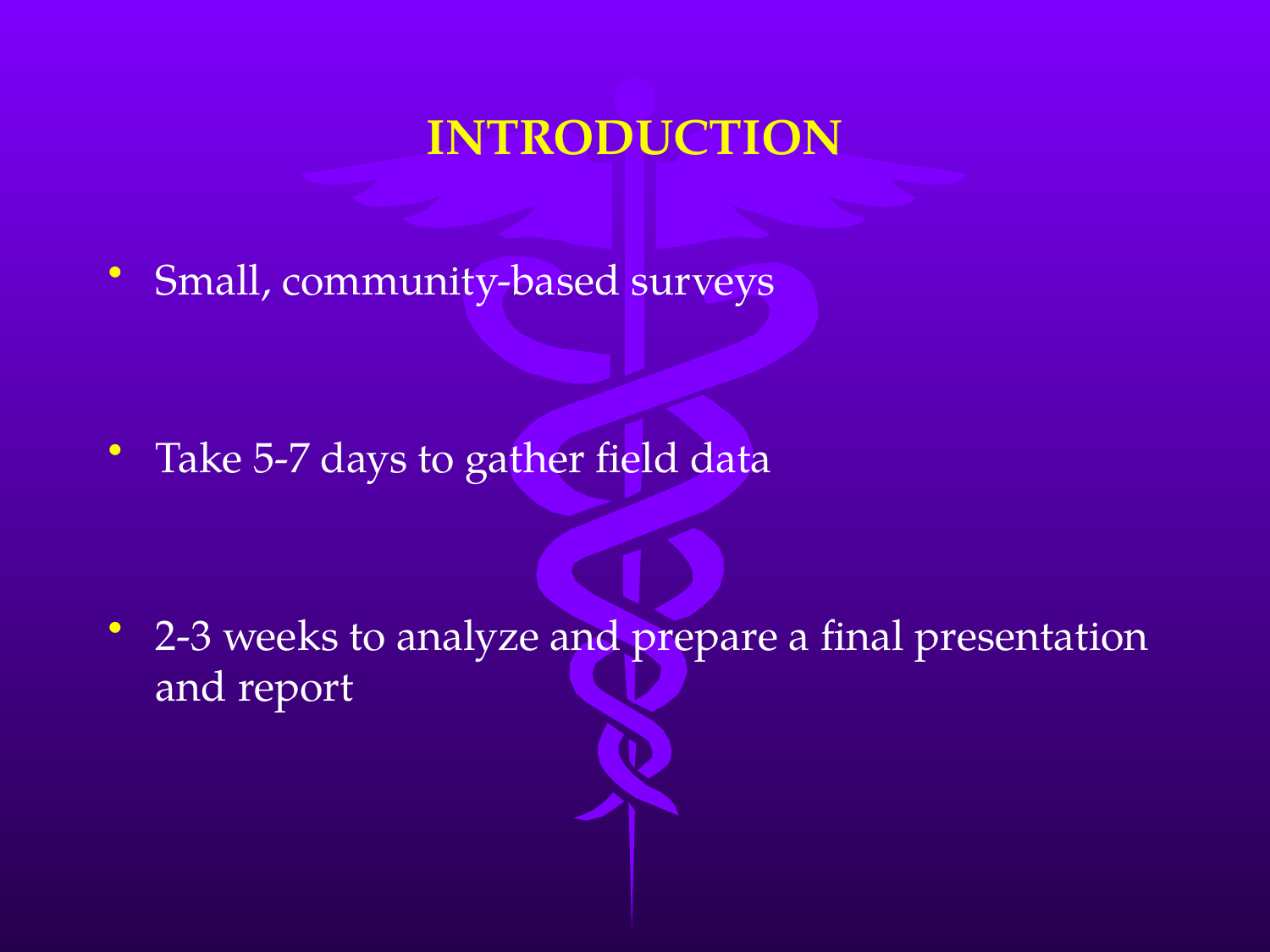

# INTRODUCTION
Small, community-based surveys

Take 5-7 days to gather field data

2-3 weeks to analyze and prepare a final presentation and report